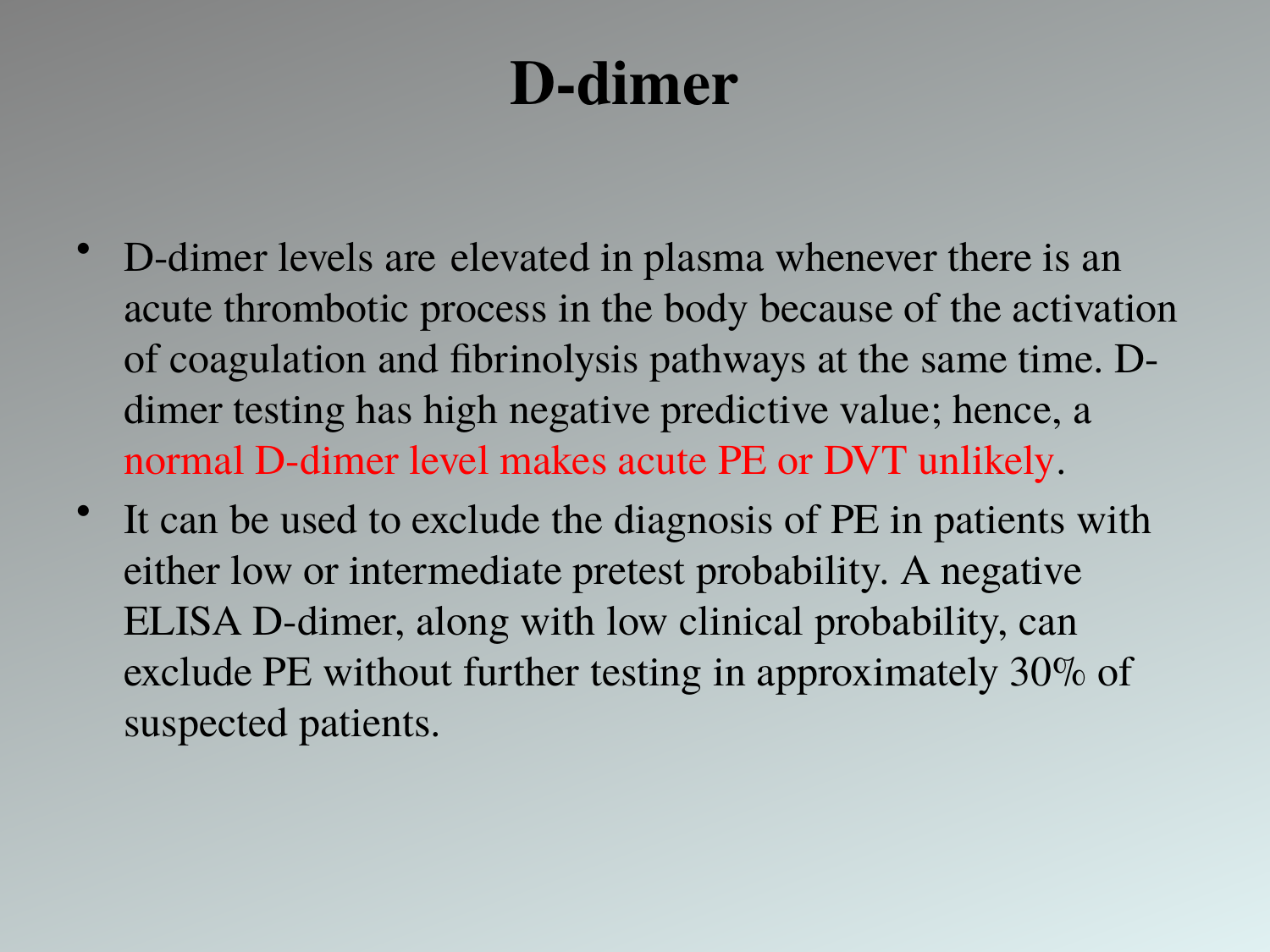

# D-dimer
D-dimer levels are elevated in plasma whenever there is an acute thrombotic process in the body because of the activation of coagulation and fibrinolysis pathways at the same time. D-dimer testing has high negative predictive value; hence, a normal D-dimer level makes acute PE or DVT unlikely.
It can be used to exclude the diagnosis of PE in patients with either low or intermediate pretest probability. A negative ELISA D-dimer, along with low clinical probability, can exclude PE without further testing in approximately 30% of suspected patients.